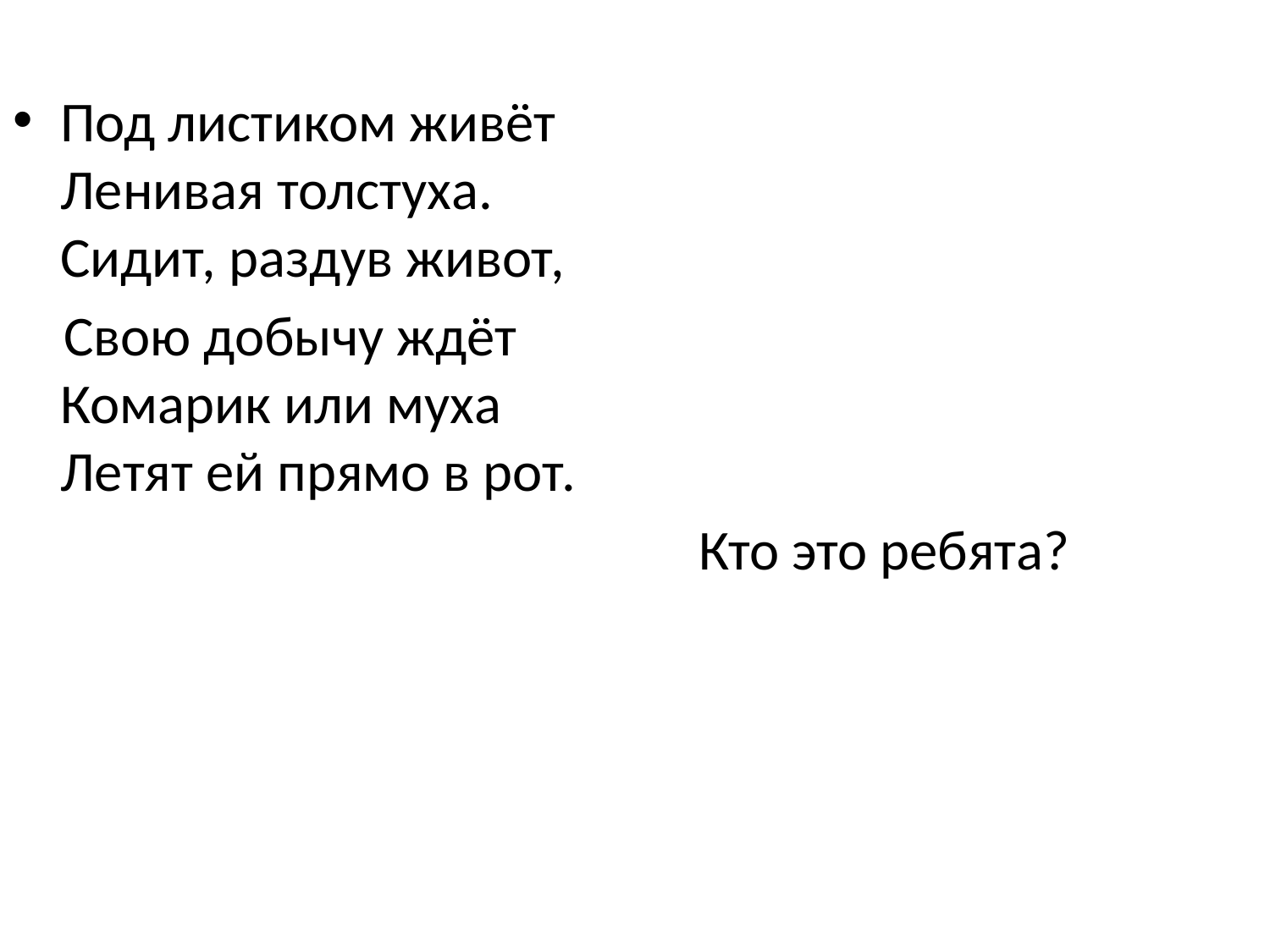

Под листиком живёт 
Ленивая толстуха. 
Сидит, раздув живот,
    Свою добычу ждёт 
Комарик или муха 
Летят ей прямо в рот.
                                                      Кто это ребята?